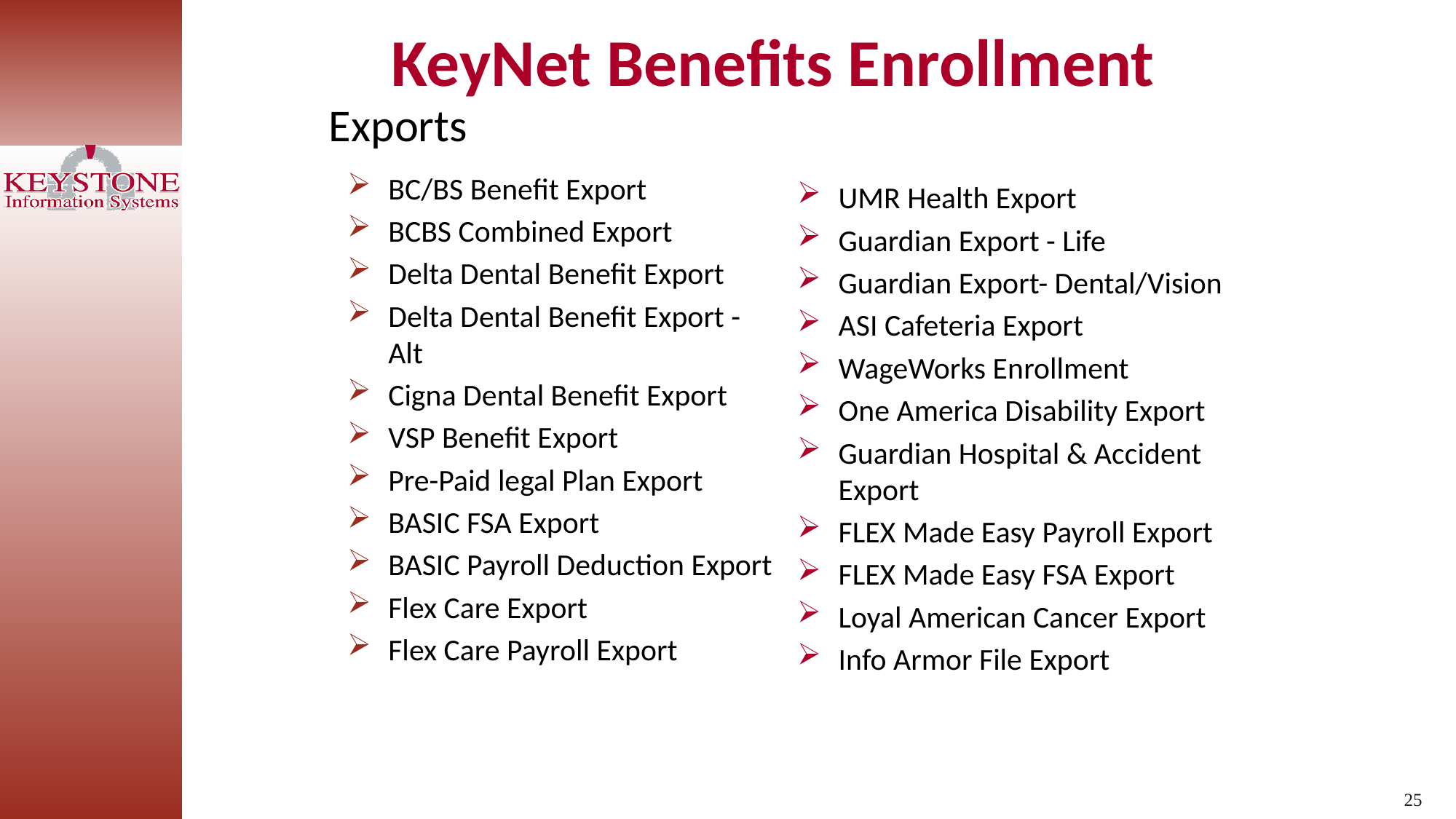

KeyNet Benefits Enrollment
Exports
BC/BS Benefit Export
BCBS Combined Export
Delta Dental Benefit Export
Delta Dental Benefit Export - Alt
Cigna Dental Benefit Export
VSP Benefit Export
Pre-Paid legal Plan Export
BASIC FSA Export
BASIC Payroll Deduction Export
Flex Care Export
Flex Care Payroll Export

UMR Health Export
Guardian Export - Life
Guardian Export- Dental/Vision
ASI Cafeteria Export
WageWorks Enrollment
One America Disability Export
Guardian Hospital & Accident Export
FLEX Made Easy Payroll Export
FLEX Made Easy FSA Export
Loyal American Cancer Export
Info Armor File Export

25